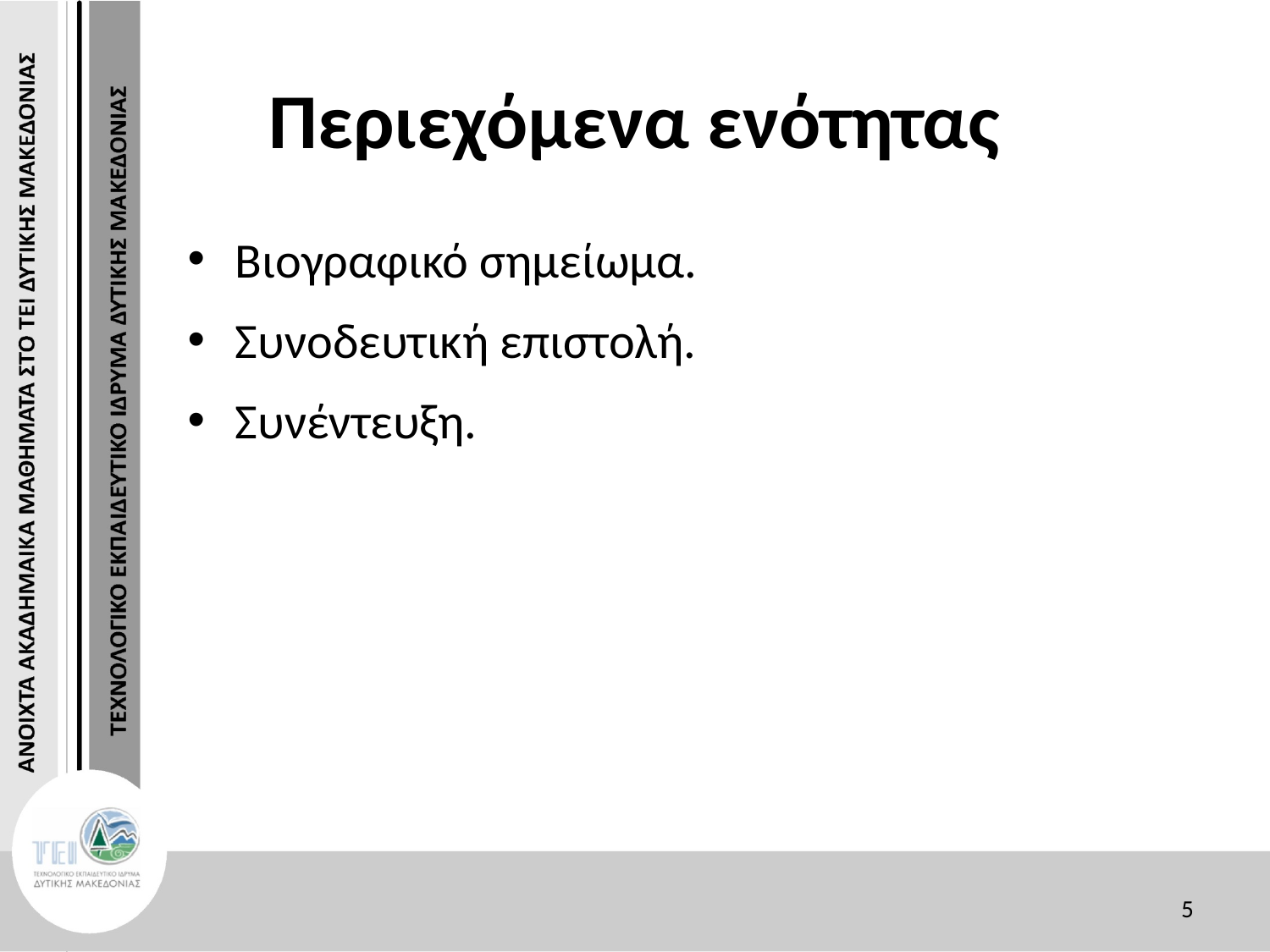

# Περιεχόμενα ενότητας
Βιογραφικό σημείωμα.
Συνοδευτική επιστολή.
Συνέντευξη.
5